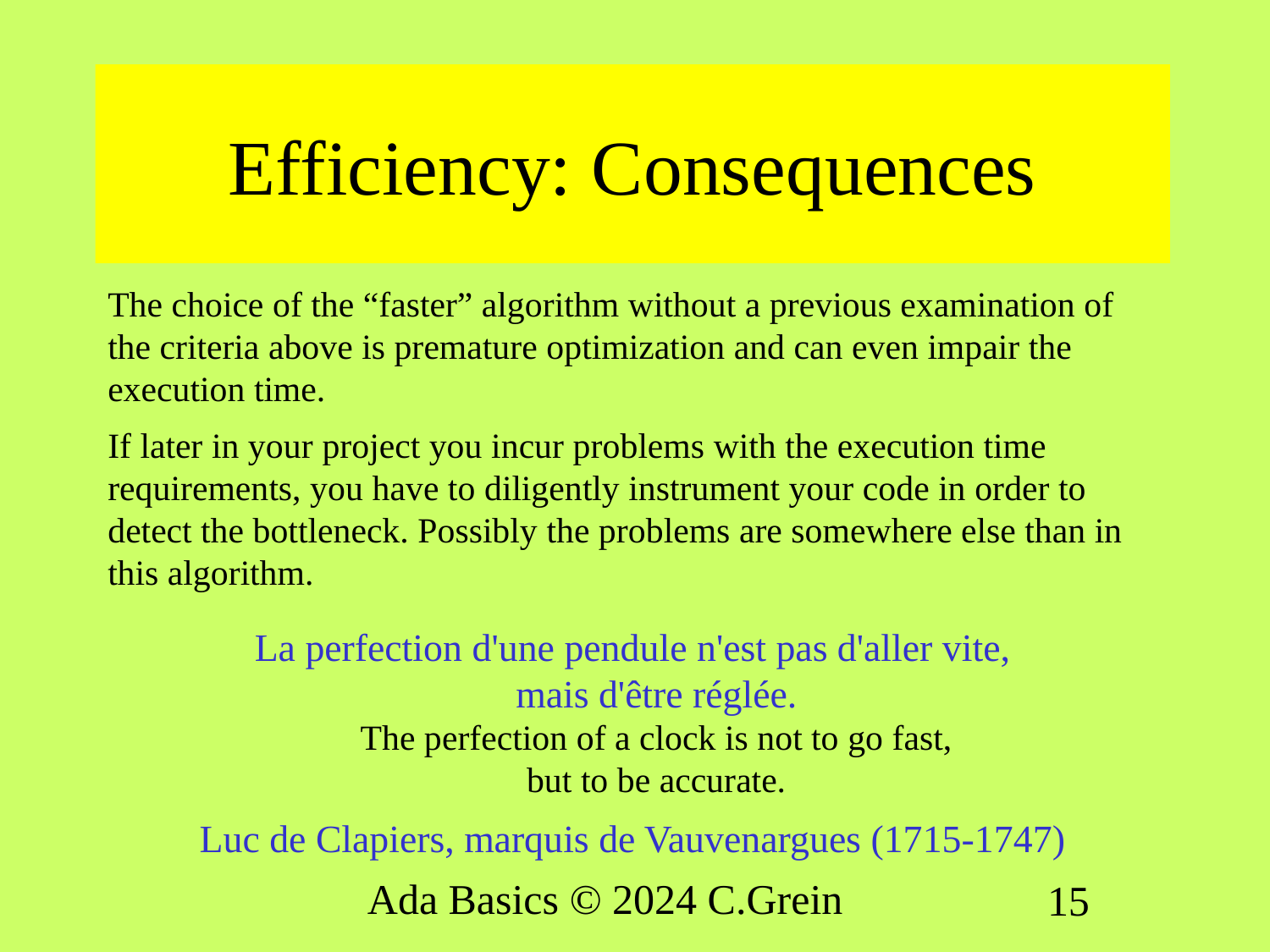

# Efficiency: Consequences
The choice of the “faster” algorithm without a previous examination of the criteria above is premature optimization and can even impair the execution time.
If later in your project you incur problems with the execution time requirements, you have to diligently instrument your code in order to detect the bottleneck. Possibly the problems are somewhere else than in this algorithm.

La perfection d'une pendule n'est pas d'aller vite,
mais d'être réglée.
The perfection of a clock is not to go fast,
but to be accurate.
Luc de Clapiers, marquis de Vauvenargues (1715-1747)

Ada Basics © 2024 C.Grein
15